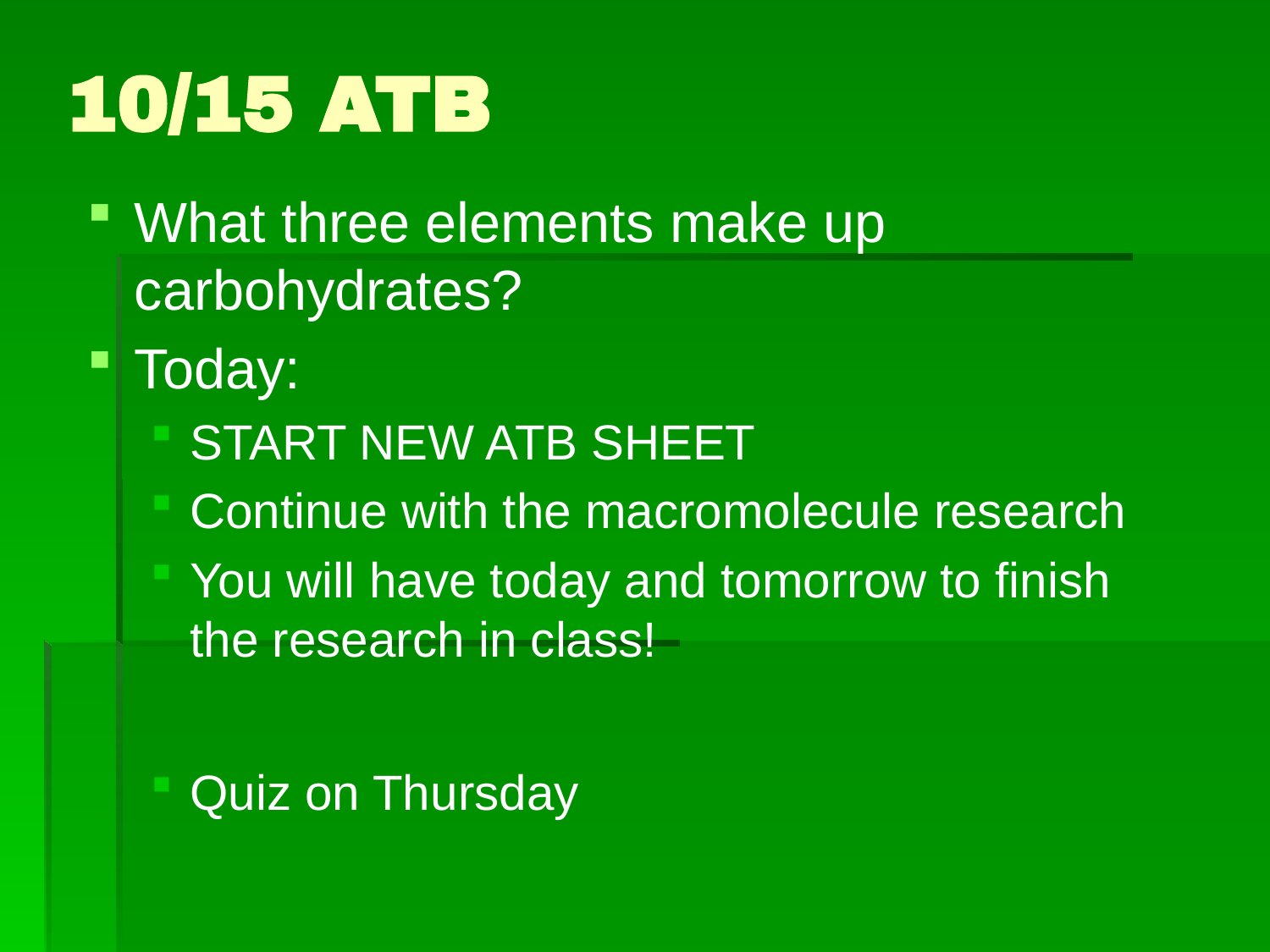

# 10/15 ATB
What three elements make up carbohydrates?
Today:
START NEW ATB SHEET
Continue with the macromolecule research
You will have today and tomorrow to finish the research in class!

Quiz on Thursday